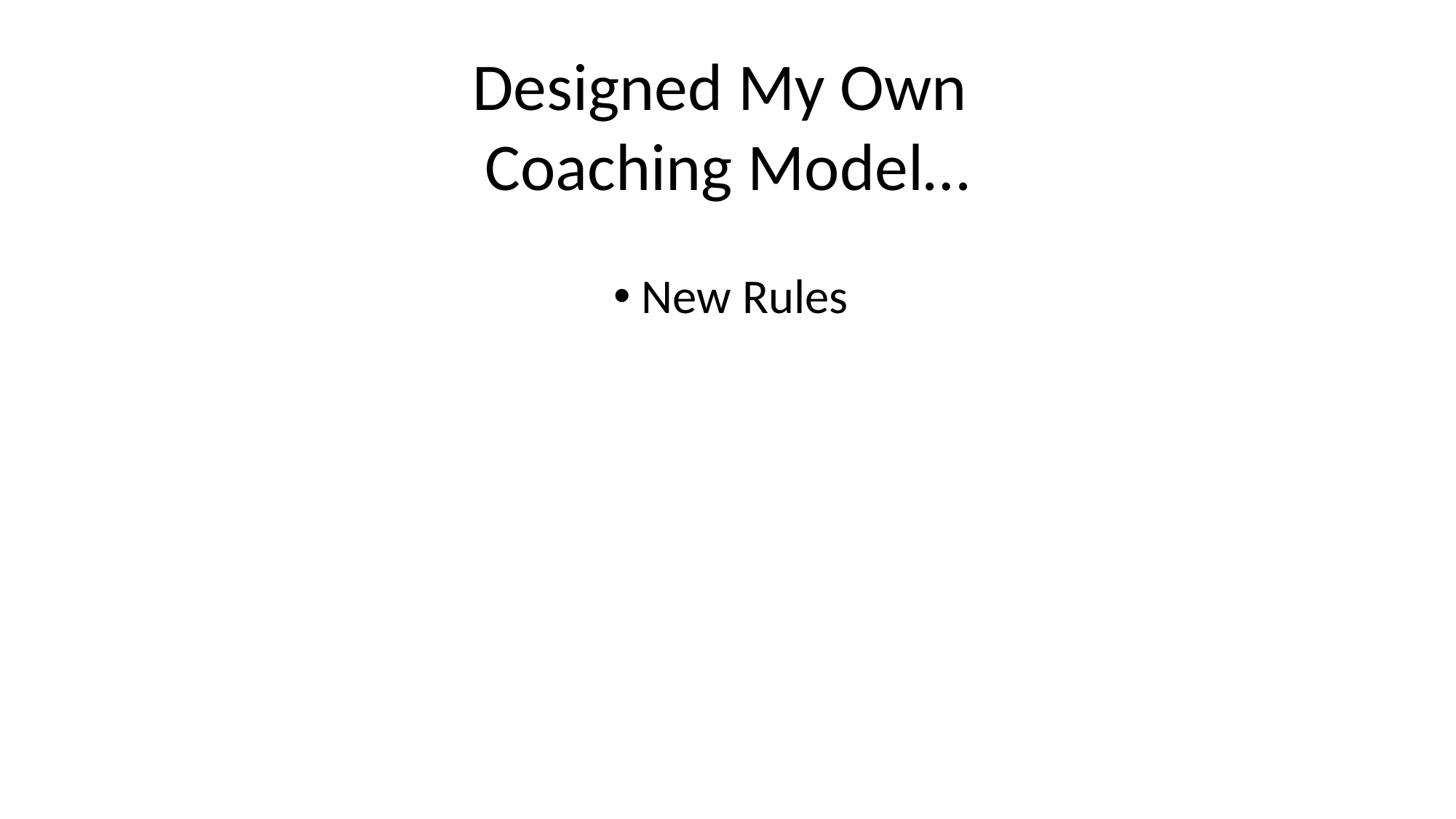

# Designed My Own Coaching Model…
New Rules